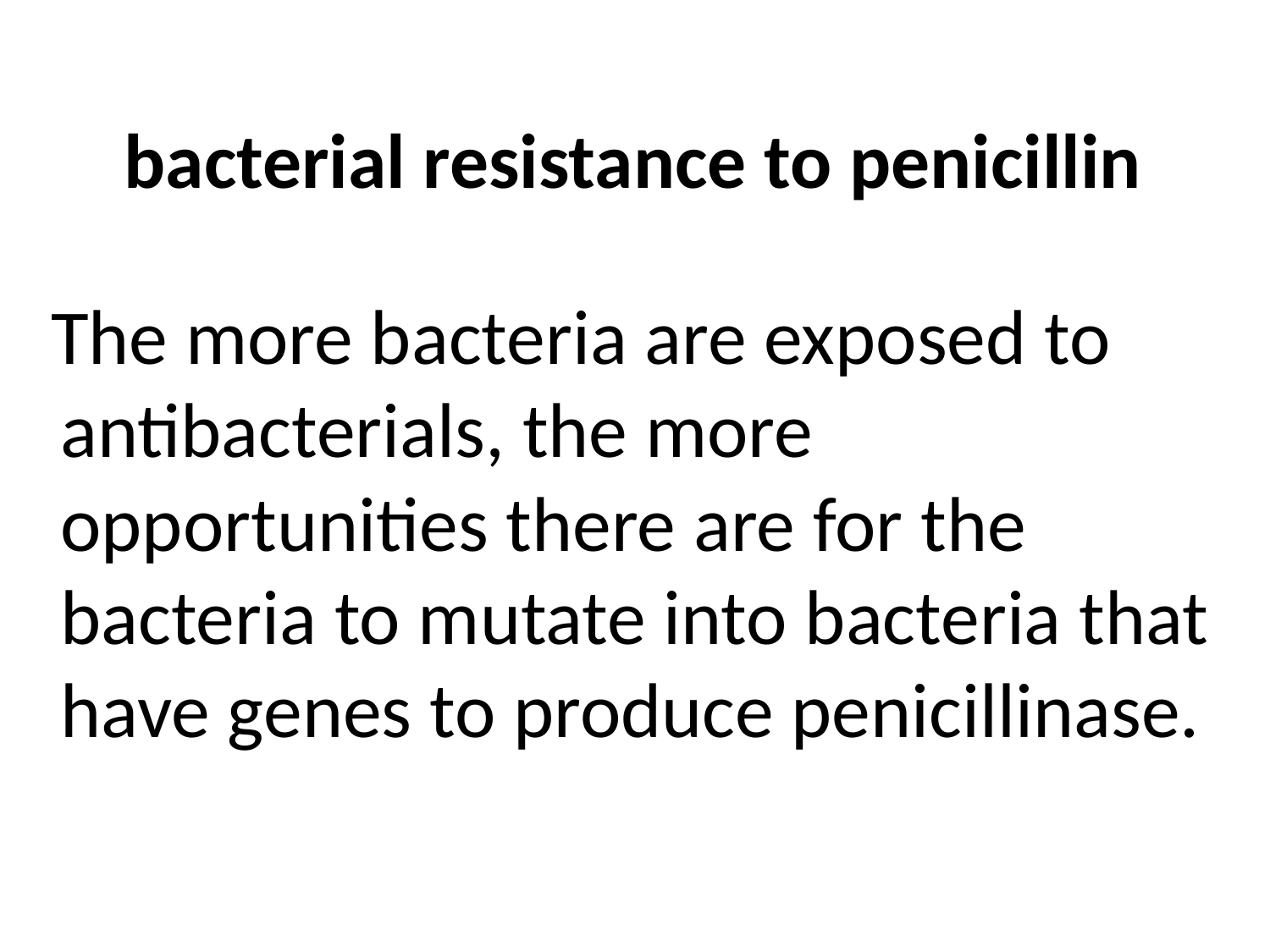

# bacterial resistance to penicillin
   The more bacteria are exposed to antibacterials, the more opportunities there are for the bacteria to mutate into bacteria that have genes to produce penicillinase.